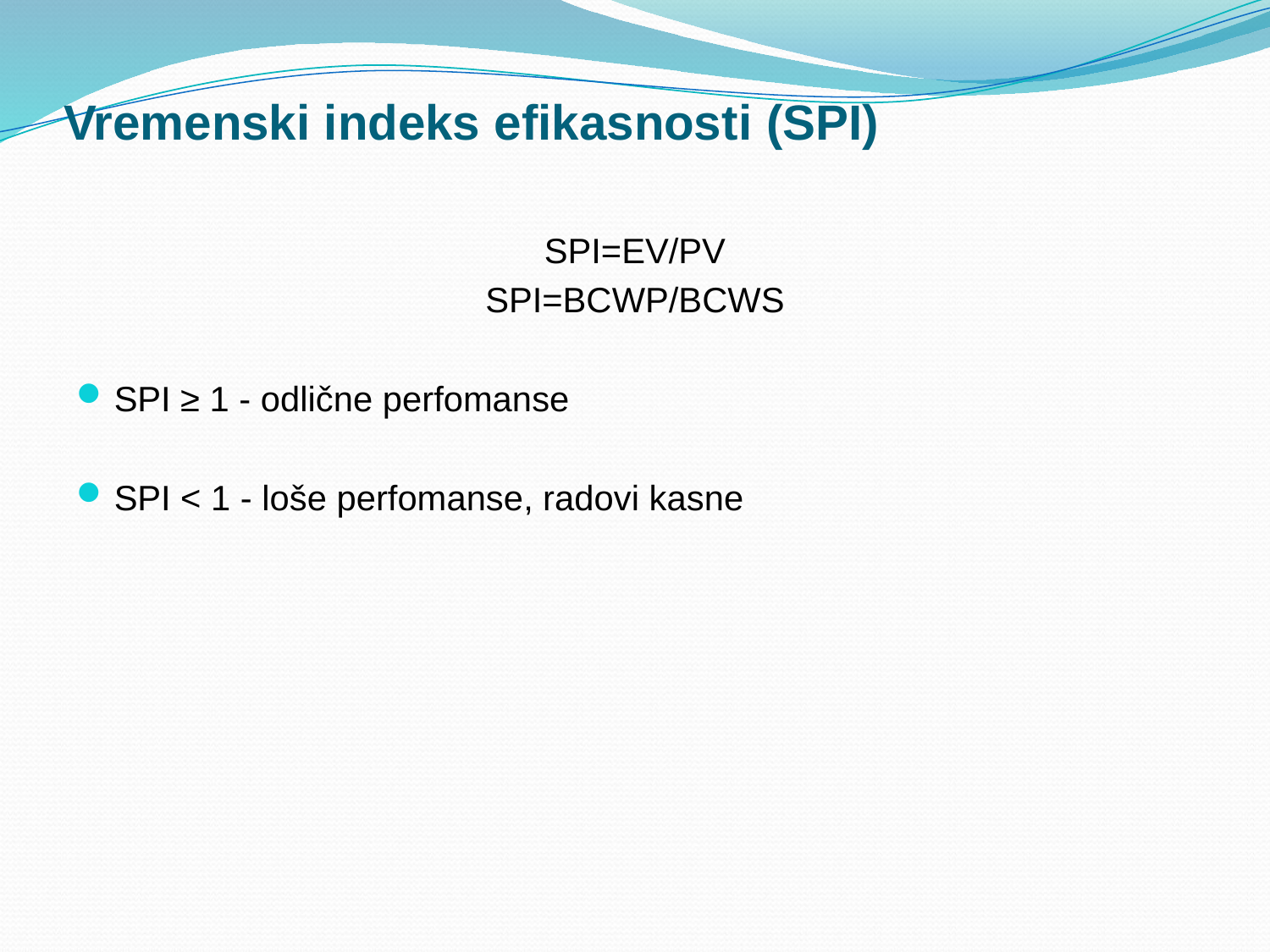

# Vremenski indeks efikasnosti (SPI)
SPI=EV/PV
SPI=BCWP/BCWS

SPI ≥ 1 ‐ odlične perfomanse

SPI < 1 ‐ loše perfomanse, radovi kasne